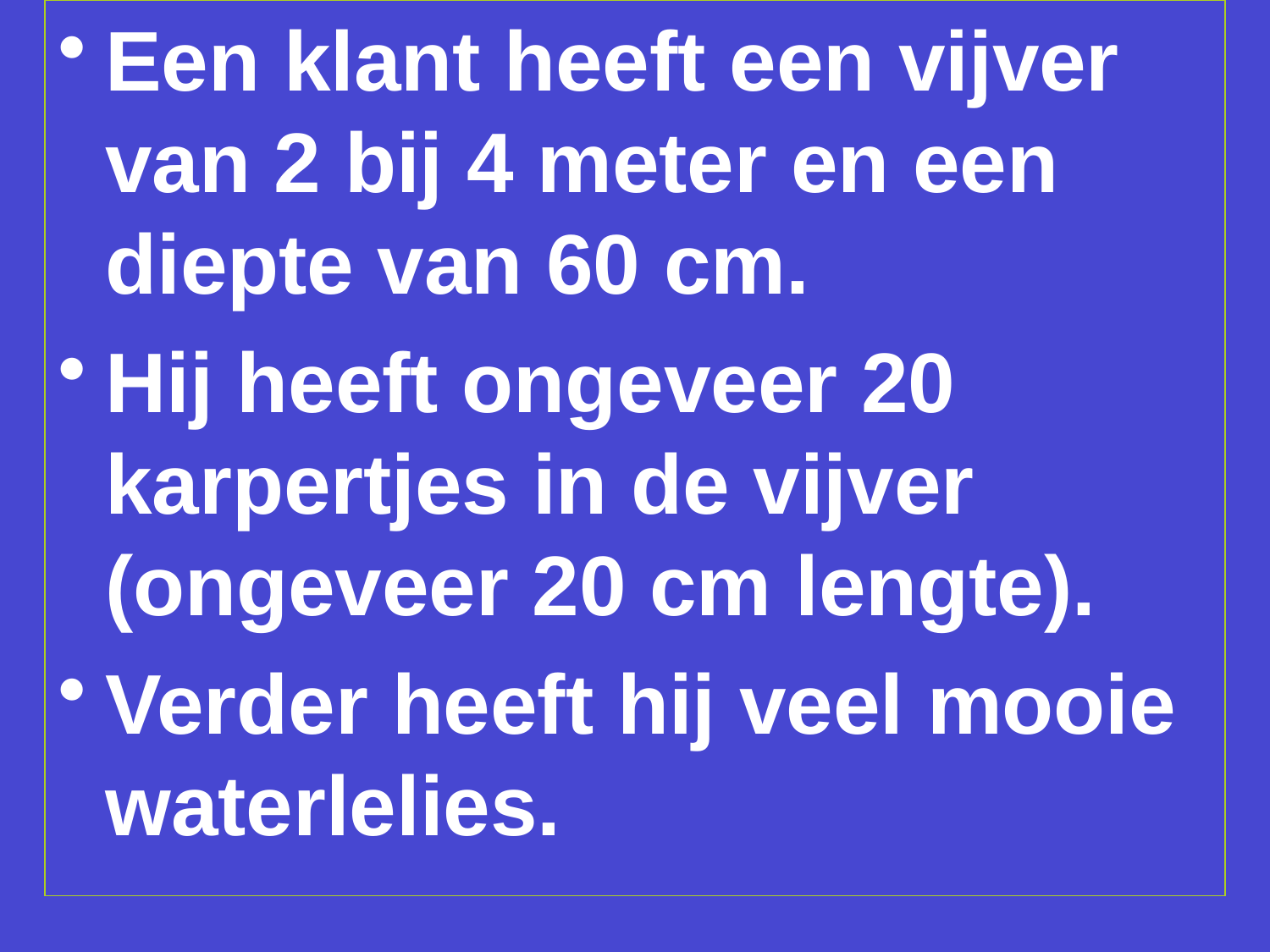

Een klant heeft een vijver van 2 bij 4 meter en een diepte van 60 cm.
Hij heeft ongeveer 20 karpertjes in de vijver (ongeveer 20 cm lengte).
Verder heeft hij veel mooie waterlelies.
#